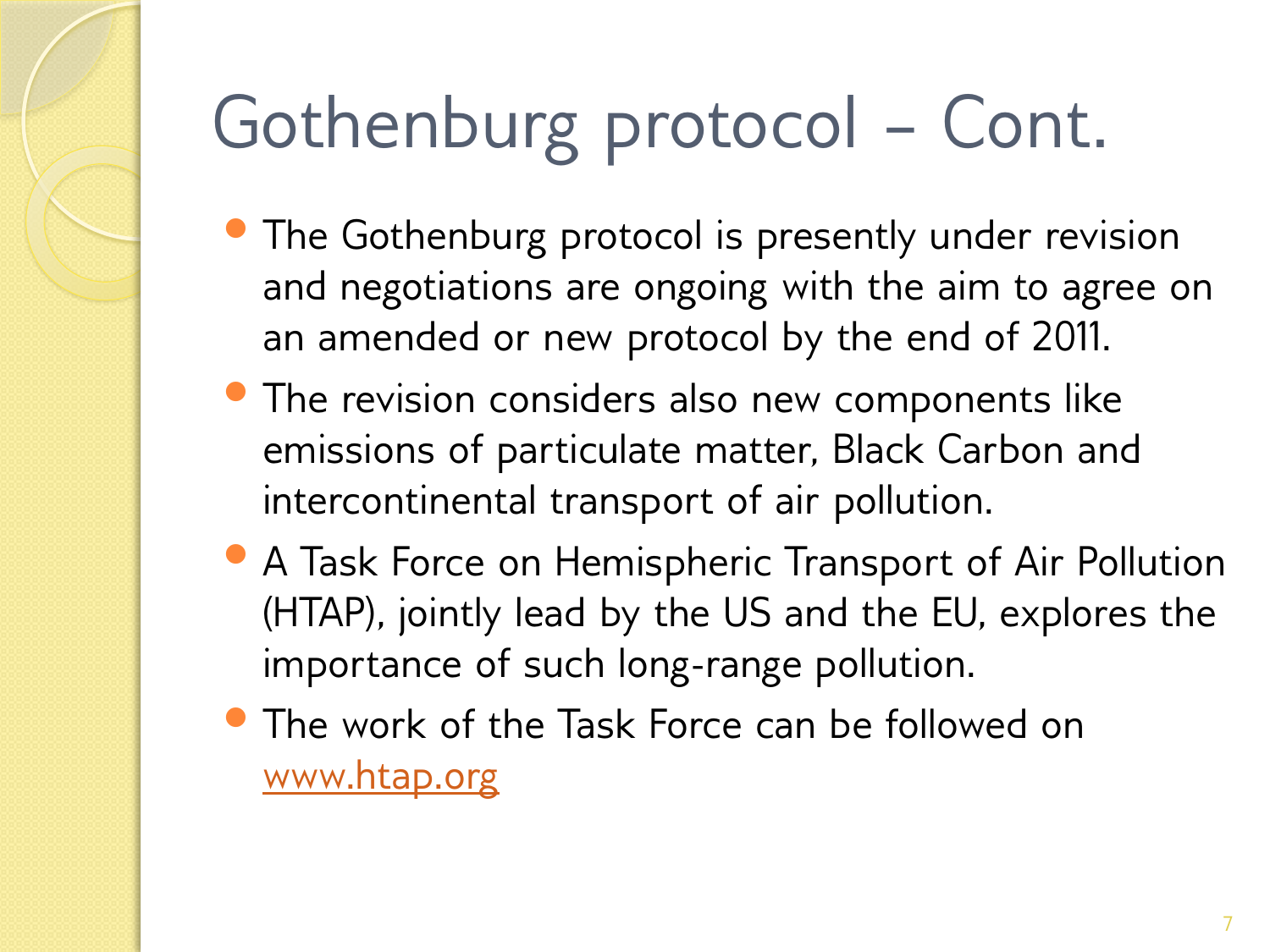

# Gothenburg protocol – Cont.
The Gothenburg protocol is presently under revision and negotiations are ongoing with the aim to agree on an amended or new protocol by the end of 2011.
The revision considers also new components like emissions of particulate matter, Black Carbon and intercontinental transport of air pollution.
A Task Force on Hemispheric Transport of Air Pollution (HTAP), jointly lead by the US and the EU, explores the importance of such long-range pollution.
The work of the Task Force can be followed on www.htap.org
7